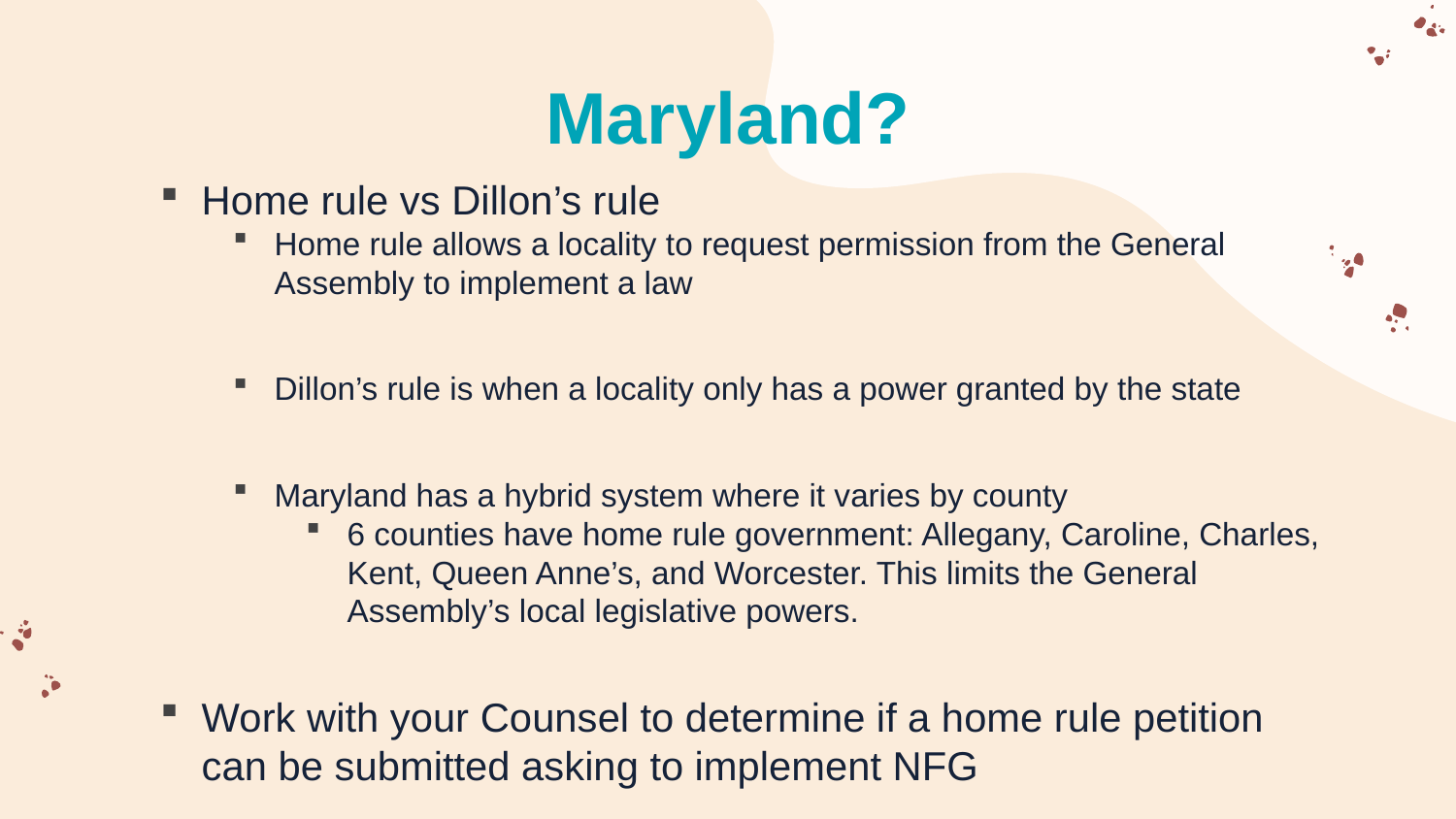

# Maryland?
Home rule vs Dillon’s rule
Home rule allows a locality to request permission from the General Assembly to implement a law

Dillon’s rule is when a locality only has a power granted by the state

Maryland has a hybrid system where it varies by county
6 counties have home rule government: Allegany, Caroline, Charles, Kent, Queen Anne’s, and Worcester. This limits the General Assembly’s local legislative powers.

Work with your Counsel to determine if a home rule petition can be submitted asking to implement NFG